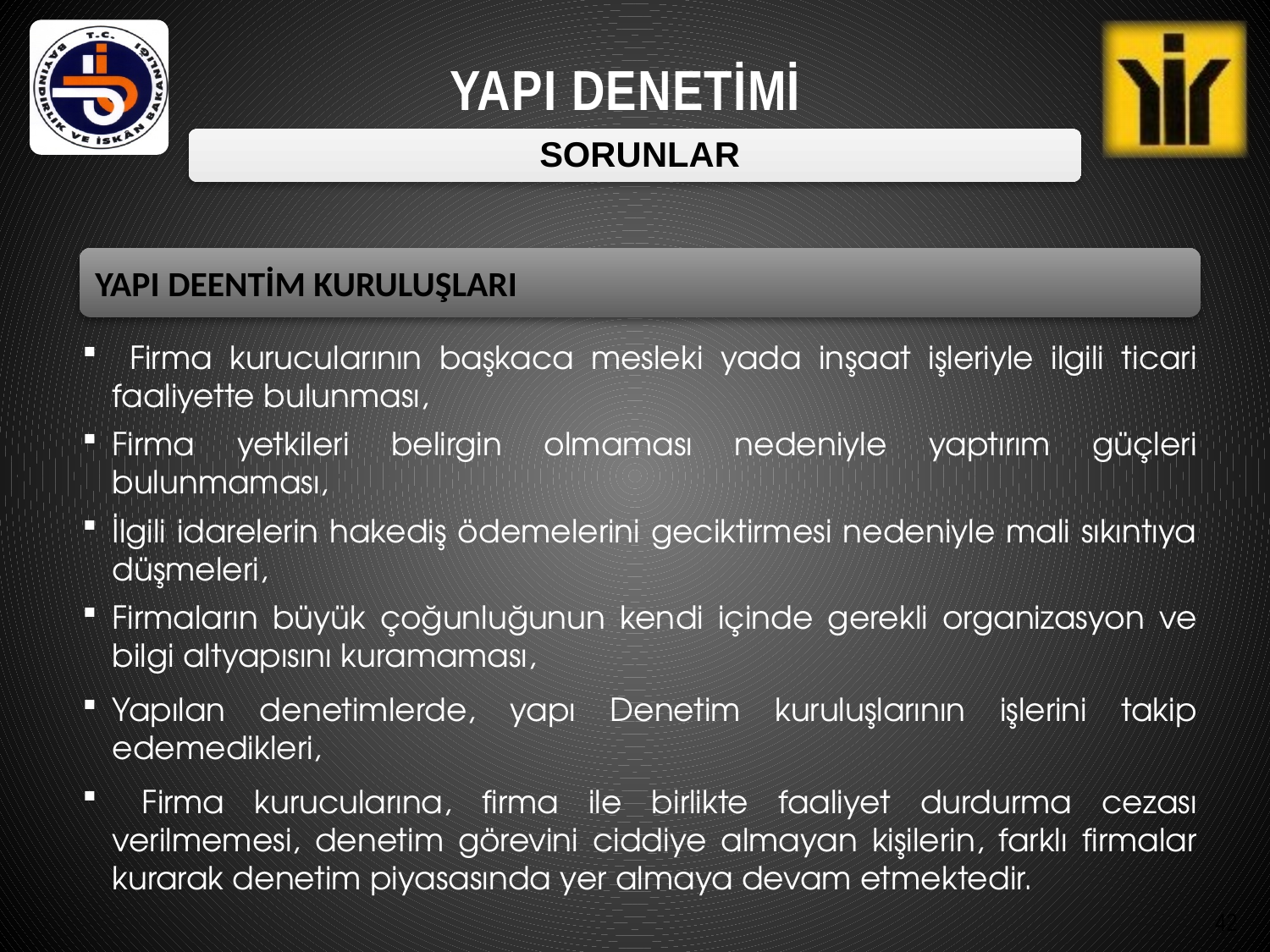

SORUNLAR
YAPI DEENTİM KURULUŞLARI
 Firma kurucularının başkaca mesleki yada inşaat işleriyle ilgili ticari faaliyette bulunması,
Firma yetkileri belirgin olmaması nedeniyle yaptırım güçleri bulunmaması,
İlgili idarelerin hakediş ödemelerini geciktirmesi nedeniyle mali sıkıntıya düşmeleri,
Firmaların büyük çoğunluğunun kendi içinde gerekli organizasyon ve bilgi altyapısını kuramaması,
Yapılan denetimlerde, yapı Denetim kuruluşlarının işlerini takip edemedikleri,
 Firma kurucularına, firma ile birlikte faaliyet durdurma cezası verilmemesi, denetim görevini ciddiye almayan kişilerin, farklı firmalar kurarak denetim piyasasında yer almaya devam etmektedir.
42